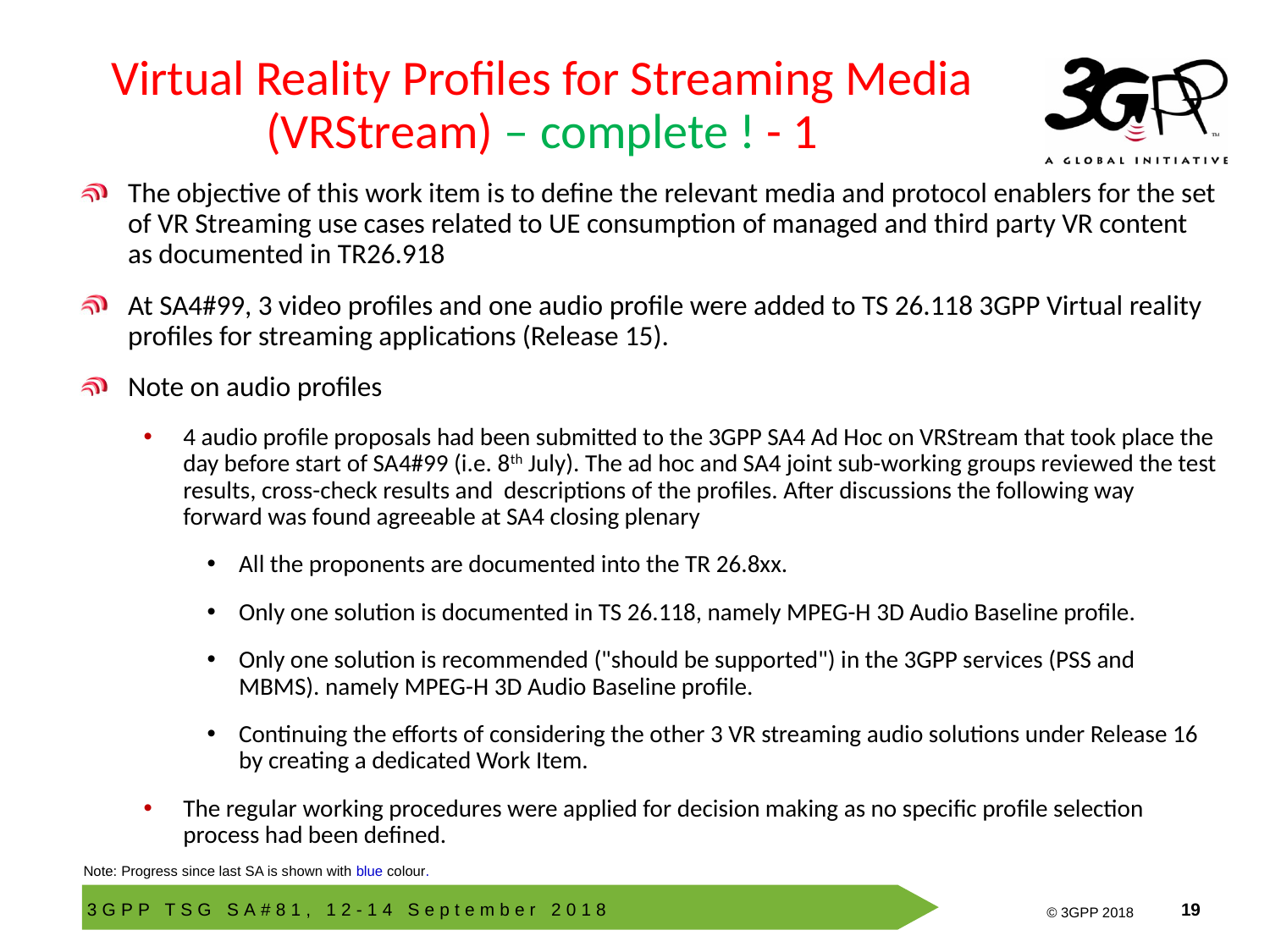

# Virtual Reality Profiles for Streaming Media (VRStream) – complete ! - 1
The objective of this work item is to define the relevant media and protocol enablers for the set of VR Streaming use cases related to UE consumption of managed and third party VR content as documented in TR26.918
At SA4#99, 3 video profiles and one audio profile were added to TS 26.118 3GPP Virtual reality profiles for streaming applications (Release 15).
Note on audio profiles
4 audio profile proposals had been submitted to the 3GPP SA4 Ad Hoc on VRStream that took place the day before start of SA4#99 (i.e. 8th July). The ad hoc and SA4 joint sub-working groups reviewed the test results, cross-check results and  descriptions of the profiles. After discussions the following way forward was found agreeable at SA4 closing plenary
All the proponents are documented into the TR 26.8xx.
Only one solution is documented in TS 26.118, namely MPEG-H 3D Audio Baseline profile.
Only one solution is recommended ("should be supported") in the 3GPP services (PSS and MBMS). namely MPEG-H 3D Audio Baseline profile.
Continuing the efforts of considering the other 3 VR streaming audio solutions under Release 16 by creating a dedicated Work Item.
The regular working procedures were applied for decision making as no specific profile selection process had been defined.

Note: Progress since last SA is shown with blue colour.